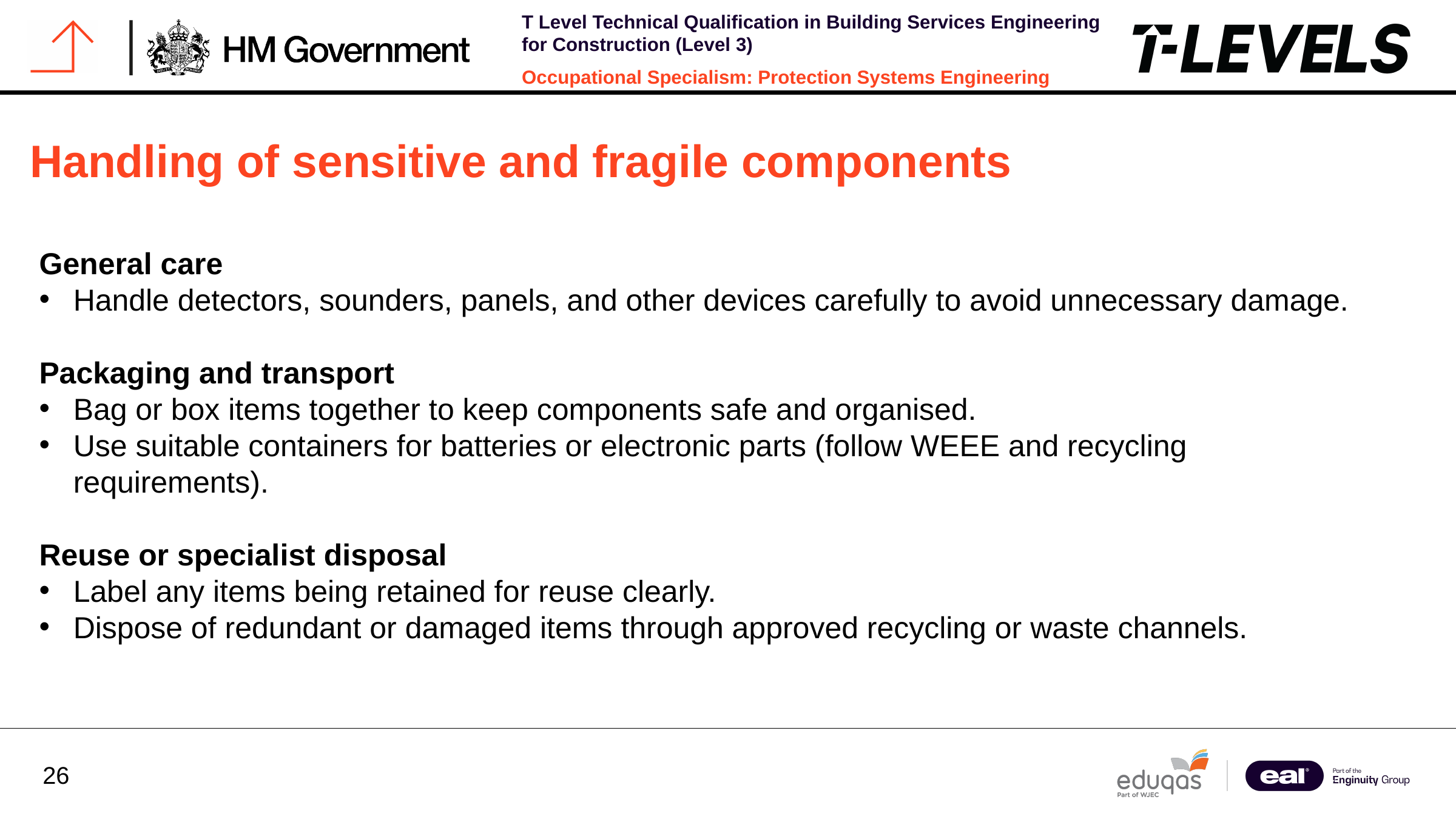

Handling of sensitive and fragile components
General care
Handle detectors, sounders, panels, and other devices carefully to avoid unnecessary damage.

Packaging and transport
Bag or box items together to keep components safe and organised.
Use suitable containers for batteries or electronic parts (follow WEEE and recycling requirements).

Reuse or specialist disposal
Label any items being retained for reuse clearly.
Dispose of redundant or damaged items through approved recycling or waste channels.